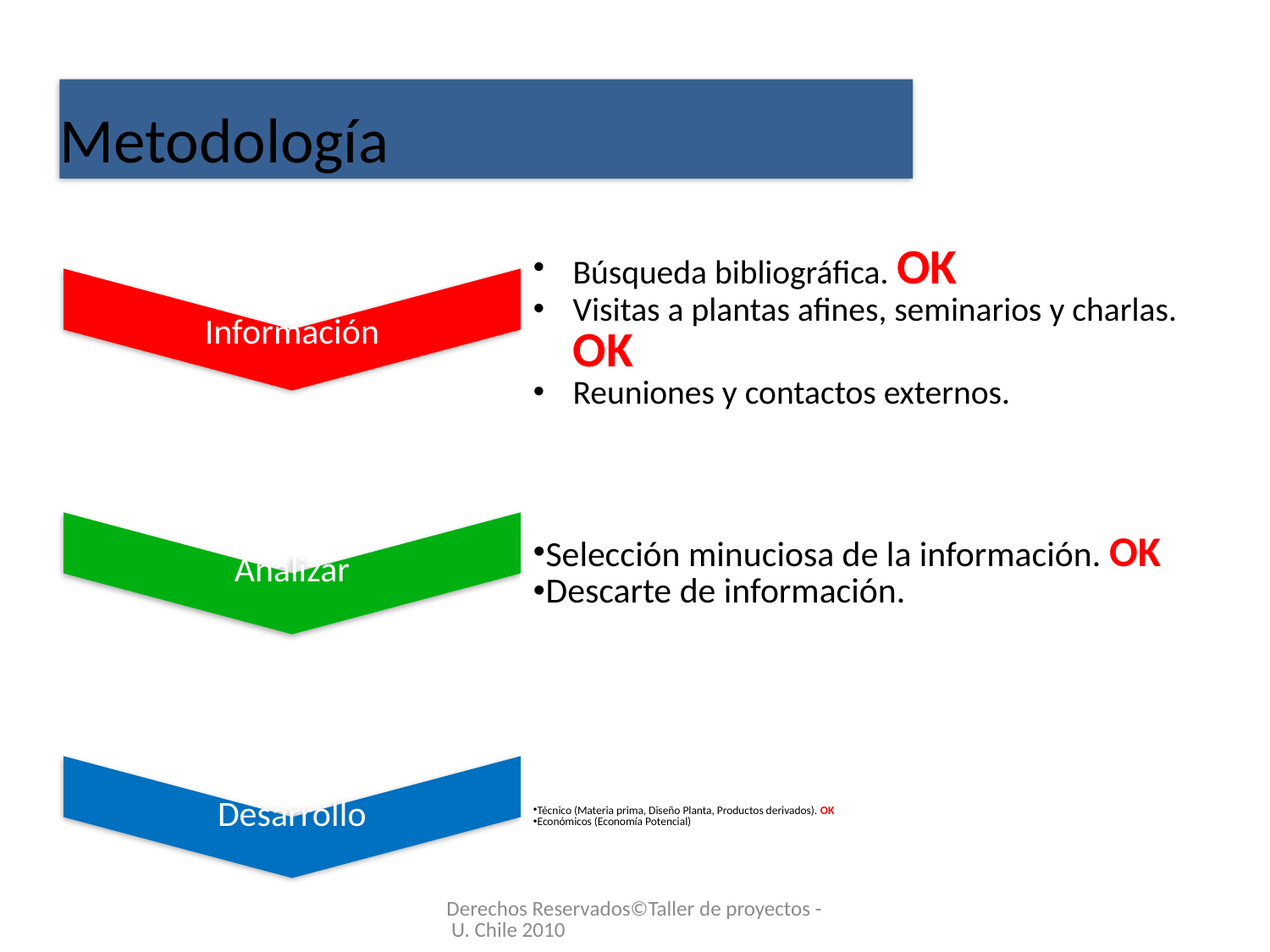

#
Metodología
Información
Búsqueda bibliográfica. OK
Analizar
Desarrollo
Técnico (Materia prima, Diseño Planta, Productos derivados). OK
Económicos (Economía Potencial)
Visitas a plantas afines, seminarios y charlas. OK
Selección minuciosa de la información. OK
Reuniones y contactos externos.
Descarte de información.
Derechos Reservados©Taller de proyectos - U. Chile 2010